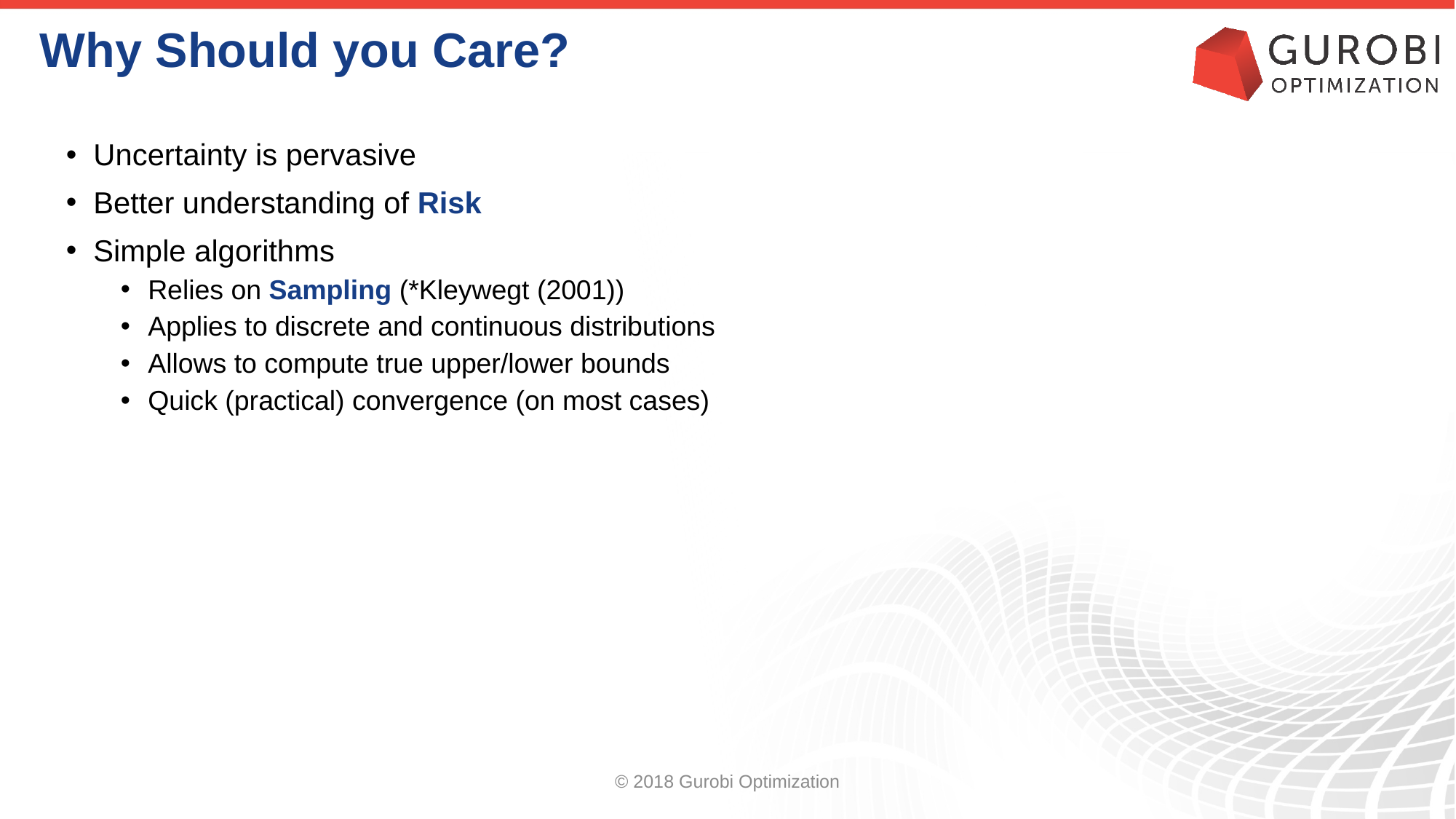

# Why Should you Care?
Uncertainty is pervasive
Better understanding of Risk
Simple algorithms
Relies on Sampling (*Kleywegt (2001))
Applies to discrete and continuous distributions
Allows to compute true upper/lower bounds
Quick (practical) convergence (on most cases)
© 2018 Gurobi Optimization